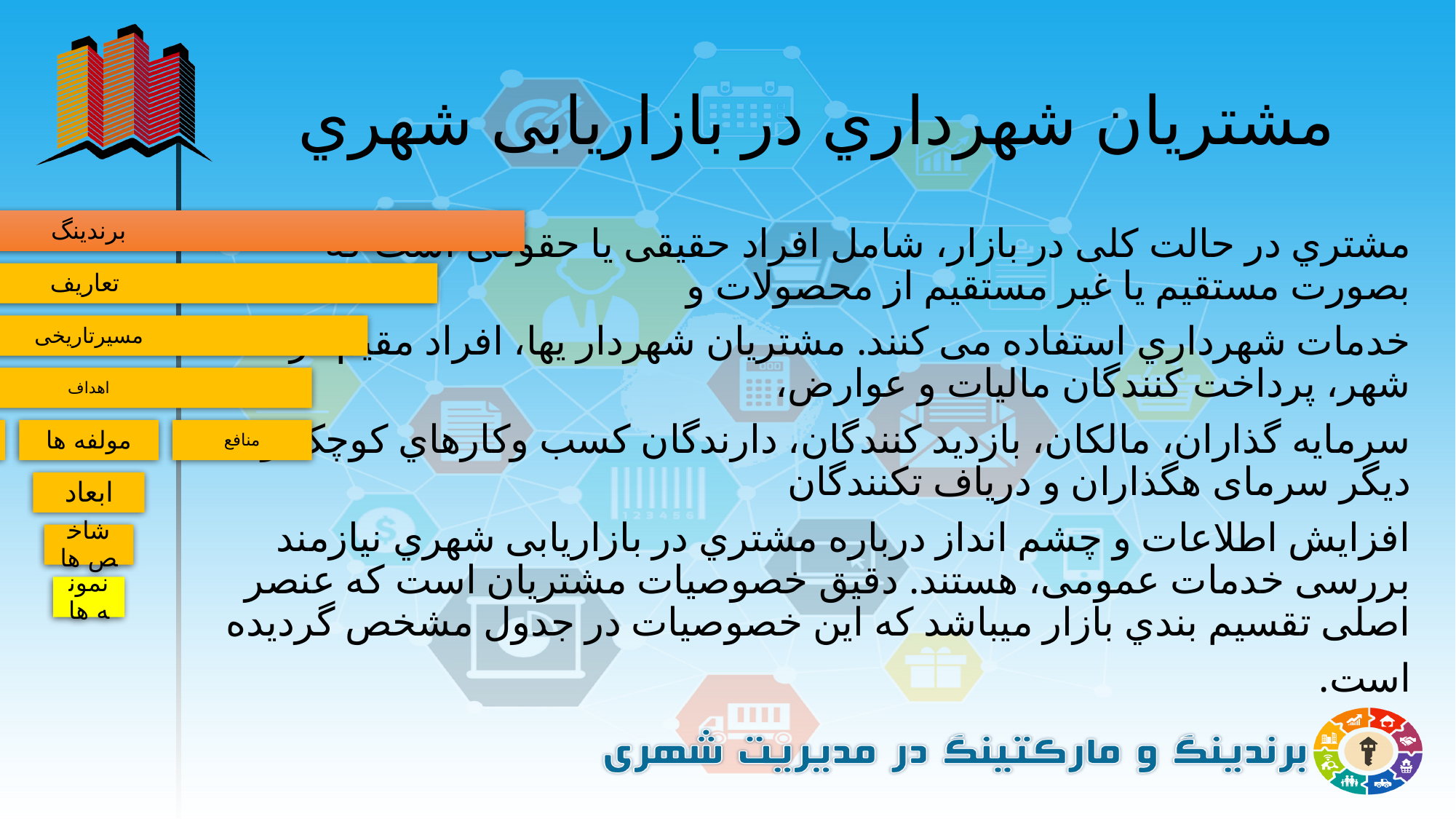

# مشتریان شهرداري در بازاریابی شهري
برندینگ
تعاریف
مسیرتاریخی
اهداف
مولفه ها
منافع
ابعاد
شاخص ها
نمونه ها
مشتري در حالت کلی در بازار، شامل افراد حقیقی یا حقوقی است که بصورت مستقیم یا غیر مستقیم از محصولات و
خدمات شهرداري استفاده می کنند. مشتریان شهردار يها، افراد مقیم در شهر، پرداخت کنندگان مالیات و عوارض،
سرمایه گذاران، مالکان، بازدید کنندگان، دارندگان کسب وکارهاي کوچک و دیگر سرمای هگذاران و دریاف تکنندگان
افزایش اطلاعات و چشم انداز درباره مشتري در بازاریابی شهري نیازمند بررسی خدمات عمومی، هستند. دقیق خصوصیات مشتریان است که عنصر اصلی تقسیم بندي بازار میباشد که این خصوصیات در جدول مشخص گردیده
است.